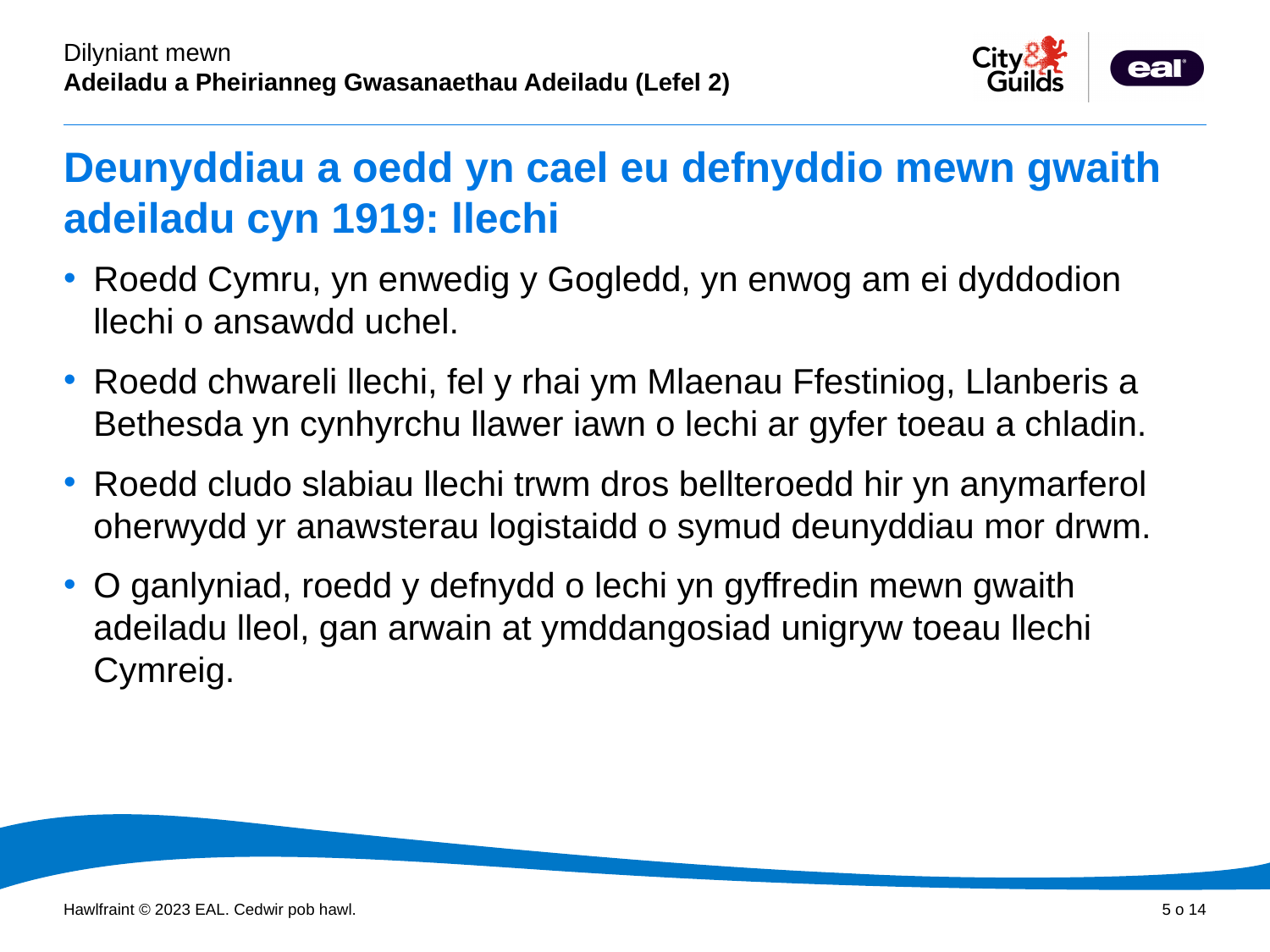

Deunyddiau a oedd yn cael eu defnyddio mewn gwaith adeiladu cyn 1919: llechi
Roedd Cymru, yn enwedig y Gogledd, yn enwog am ei dyddodion llechi o ansawdd uchel.
Roedd chwareli llechi, fel y rhai ym Mlaenau Ffestiniog, Llanberis a Bethesda yn cynhyrchu llawer iawn o lechi ar gyfer toeau a chladin.
Roedd cludo slabiau llechi trwm dros bellteroedd hir yn anymarferol oherwydd yr anawsterau logistaidd o symud deunyddiau mor drwm.
O ganlyniad, roedd y defnydd o lechi yn gyffredin mewn gwaith adeiladu lleol, gan arwain at ymddangosiad unigryw toeau llechi Cymreig.